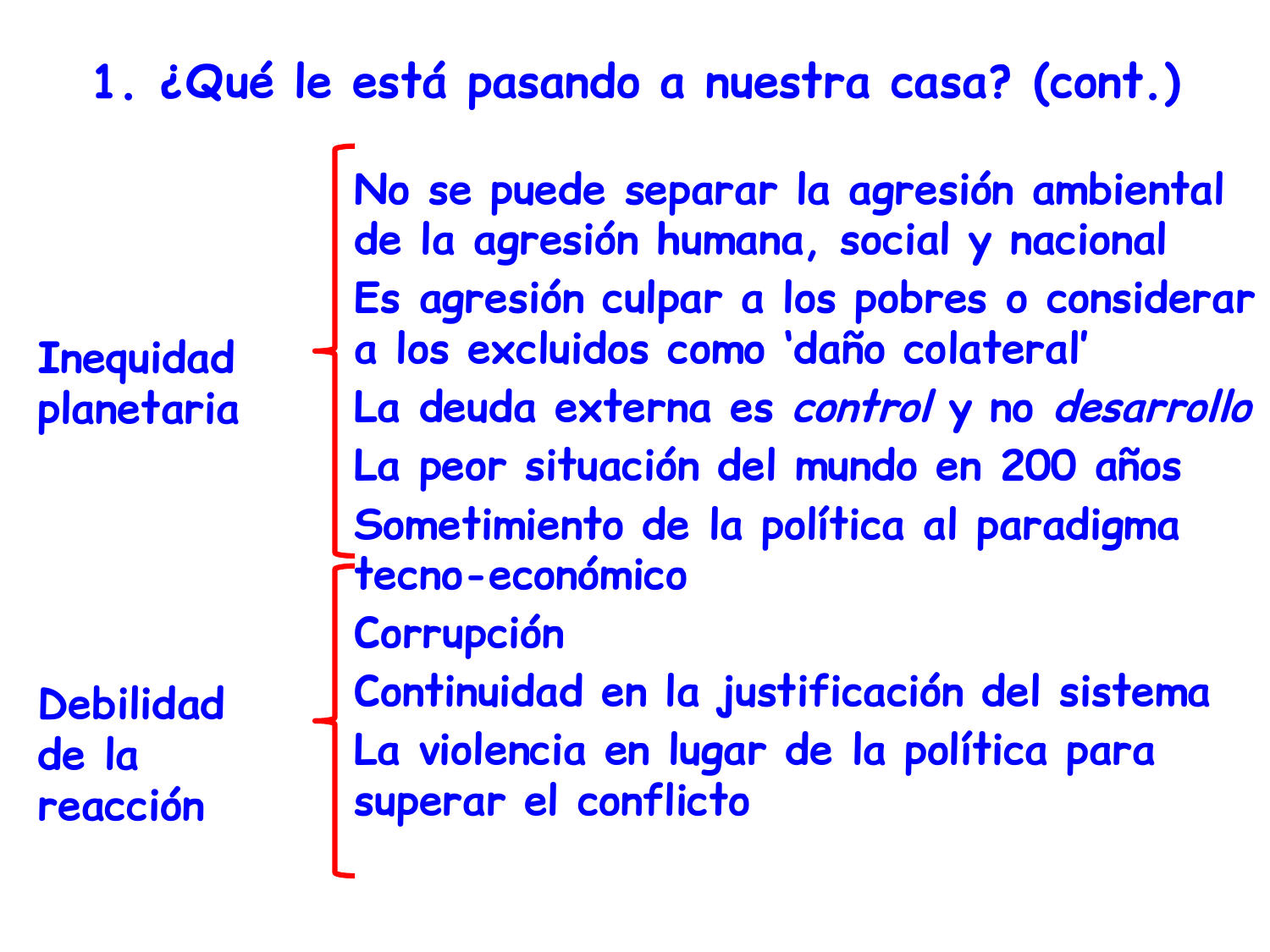

# 1. ¿Qué le está pasando a nuestra casa? (cont.)

Inequidad planetaria

Debilidad de la reacción

No se puede separar la agresión ambiental de la agresión humana, social y nacional
Es agresión culpar a los pobres o considerar a los excluidos como ‘daño colateral’
La deuda externa es control y no desarrollo
La peor situación del mundo en 200 años
Sometimiento de la política al paradigma tecno-económico
Corrupción
Continuidad en la justificación del sistema
La violencia en lugar de la política para superar el conflicto